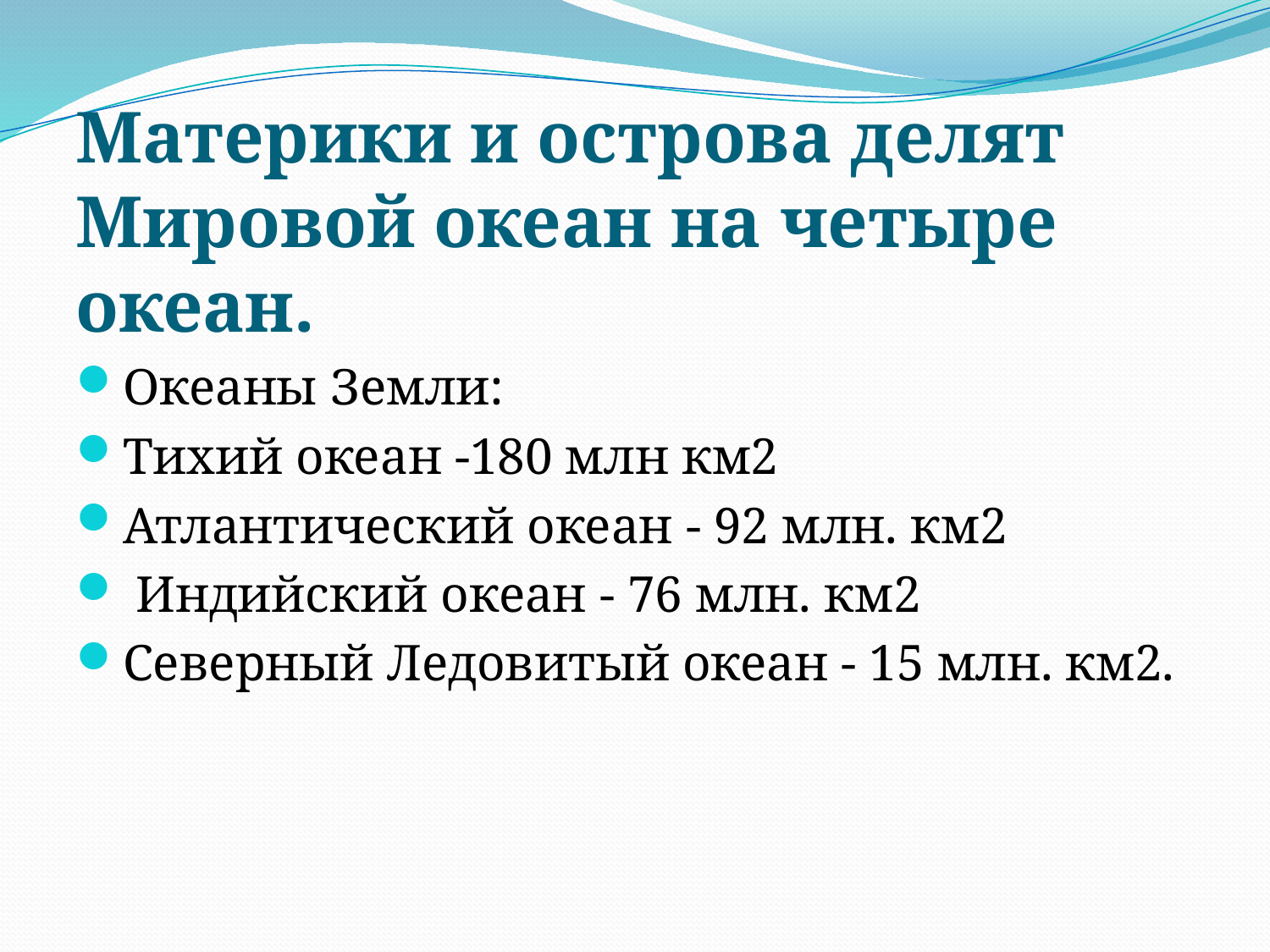

Материки и острова делят Мировой океан на четыре океан.
Океаны Земли:
Тихий океан -180 млн км2
Атлантический океан - 92 млн. км2
 Индийский океан - 76 млн. км2
Северный Ледовитый океан - 15 млн. км2.
#